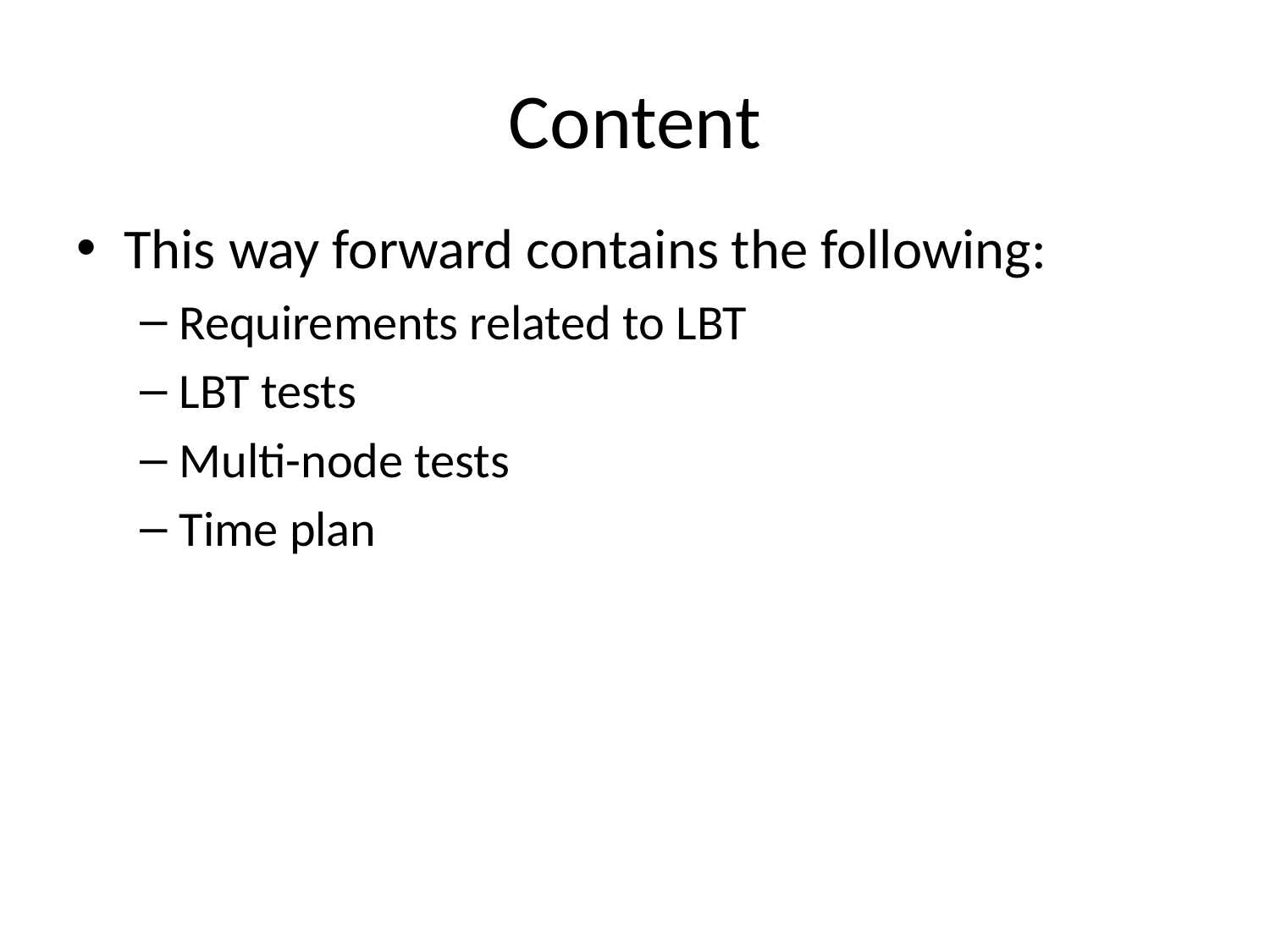

# Content
This way forward contains the following:
Requirements related to LBT
LBT tests
Multi-node tests
Time plan